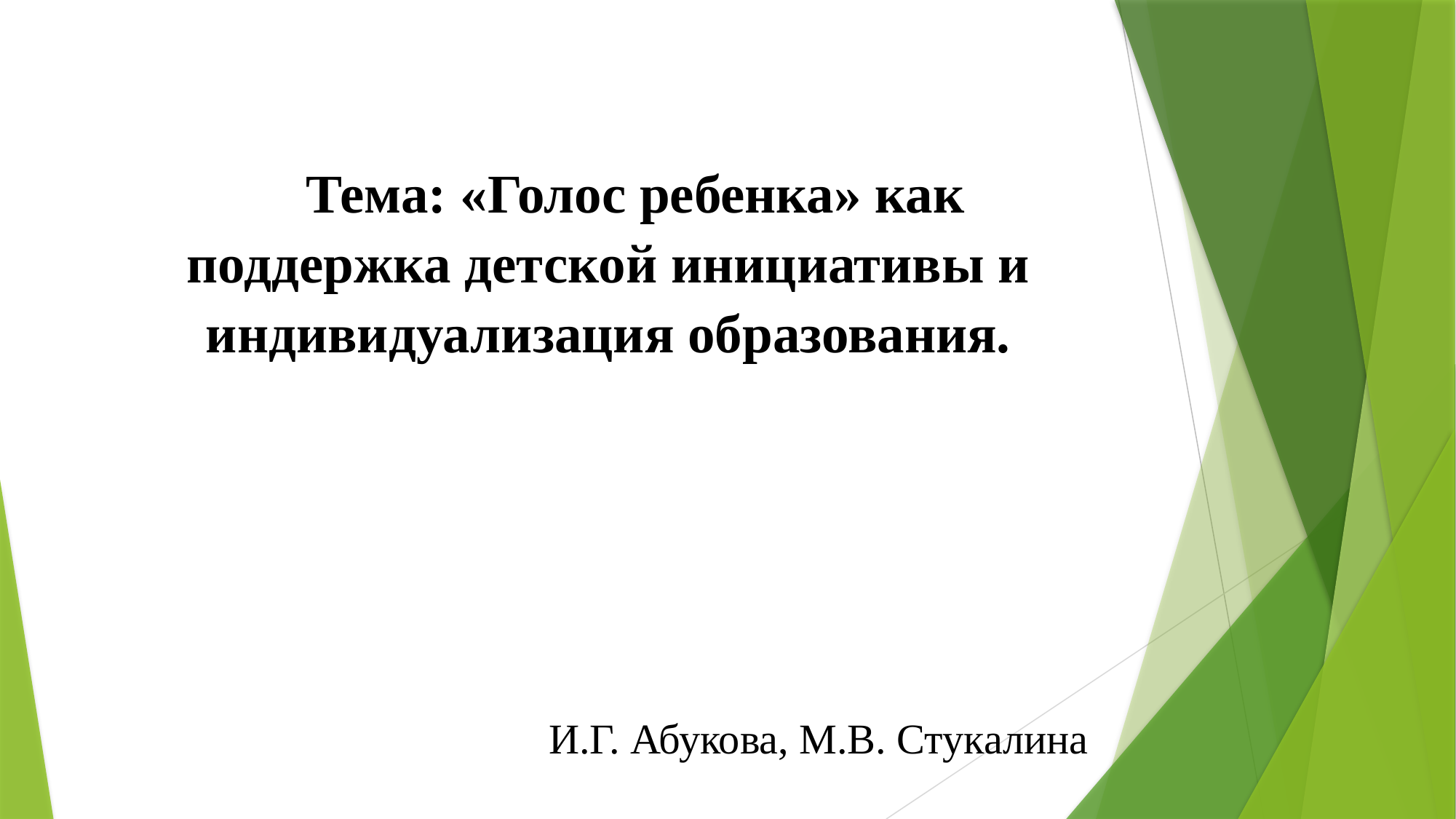

Тема: «Голос ребенка» как поддержка детской инициативы и индивидуализация образования.

И.Г. Абукова, М.В. Стукалина